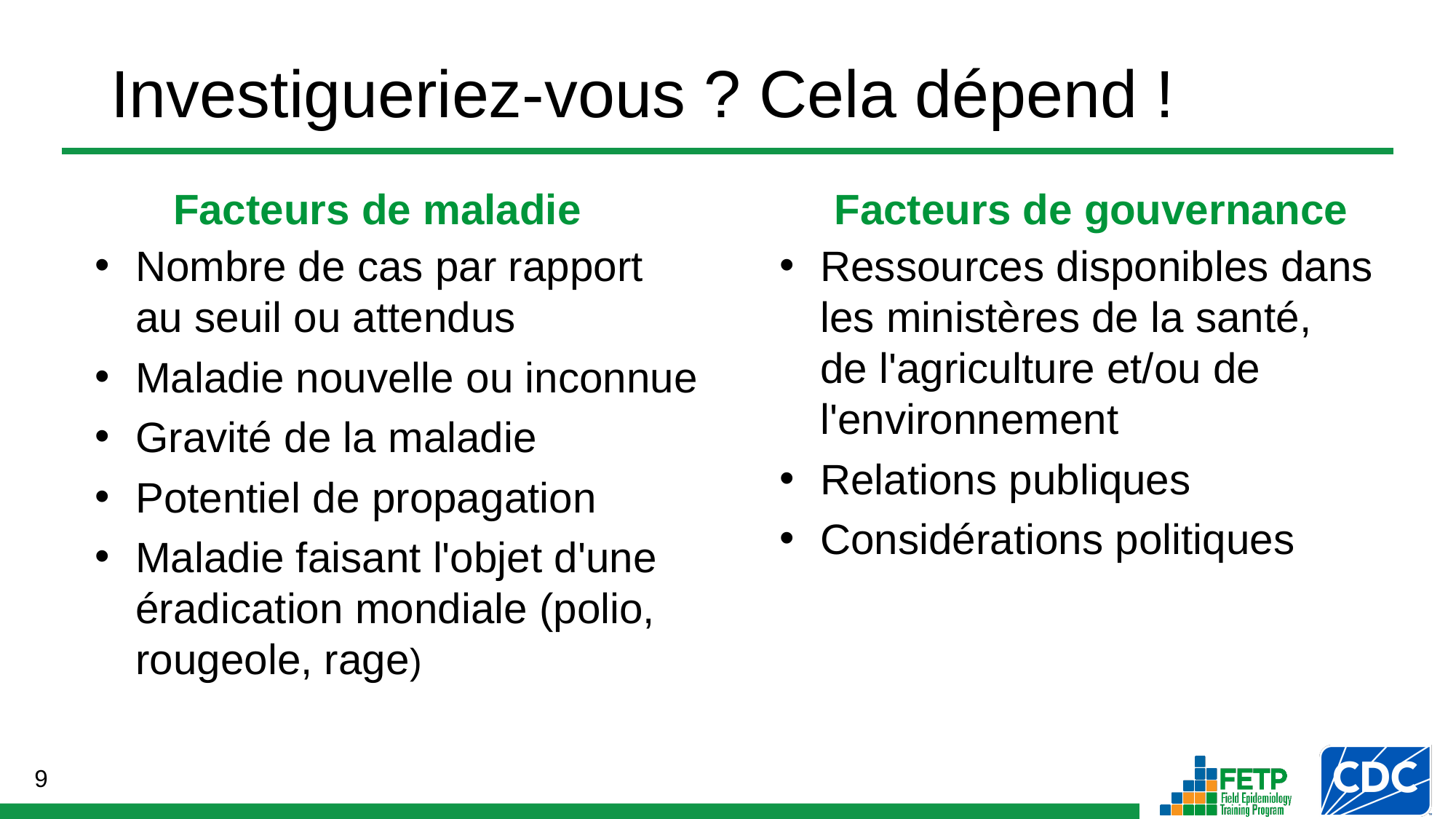

Investigueriez-vous ? Cela dépend !
Facteurs de maladie
Nombre de cas par rapport au seuil ou attendus
Maladie nouvelle ou inconnue
Gravité de la maladie
Potentiel de propagation
Maladie faisant l'objet d'une éradication mondiale (polio, rougeole, rage)
Facteurs de gouvernance
Ressources disponibles dans
les ministères de la santé,
de l'agriculture et/ou de l'environnement
Relations publiques
Considérations politiques